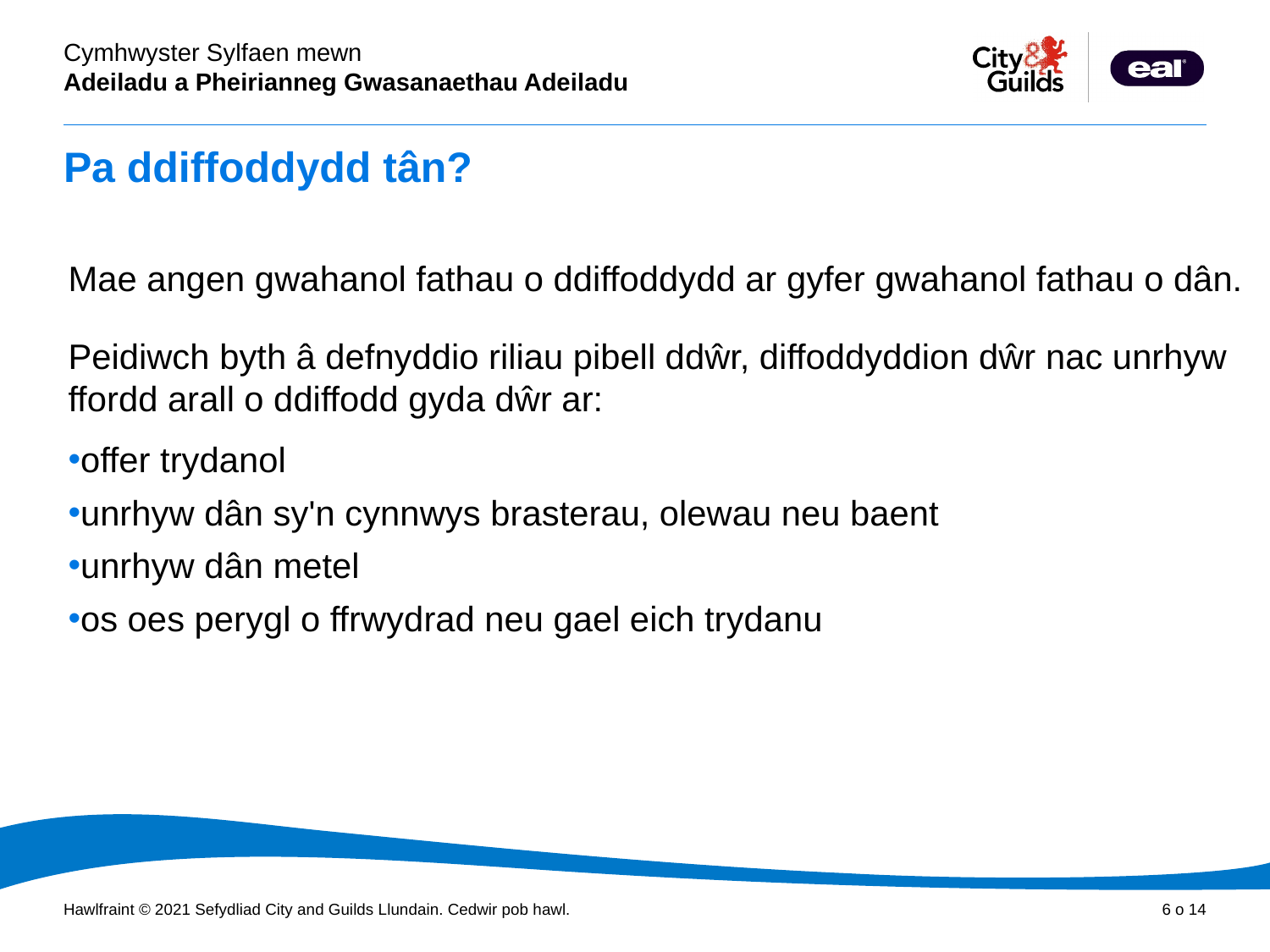

# Pa ddiffoddydd tân?
Mae angen gwahanol fathau o ddiffoddydd ar gyfer gwahanol fathau o dân.
Peidiwch byth â defnyddio riliau pibell ddŵr, diffoddyddion dŵr nac unrhyw ffordd arall o ddiffodd gyda dŵr ar:
offer trydanol
unrhyw dân sy'n cynnwys brasterau, olewau neu baent
unrhyw dân metel
os oes perygl o ffrwydrad neu gael eich trydanu